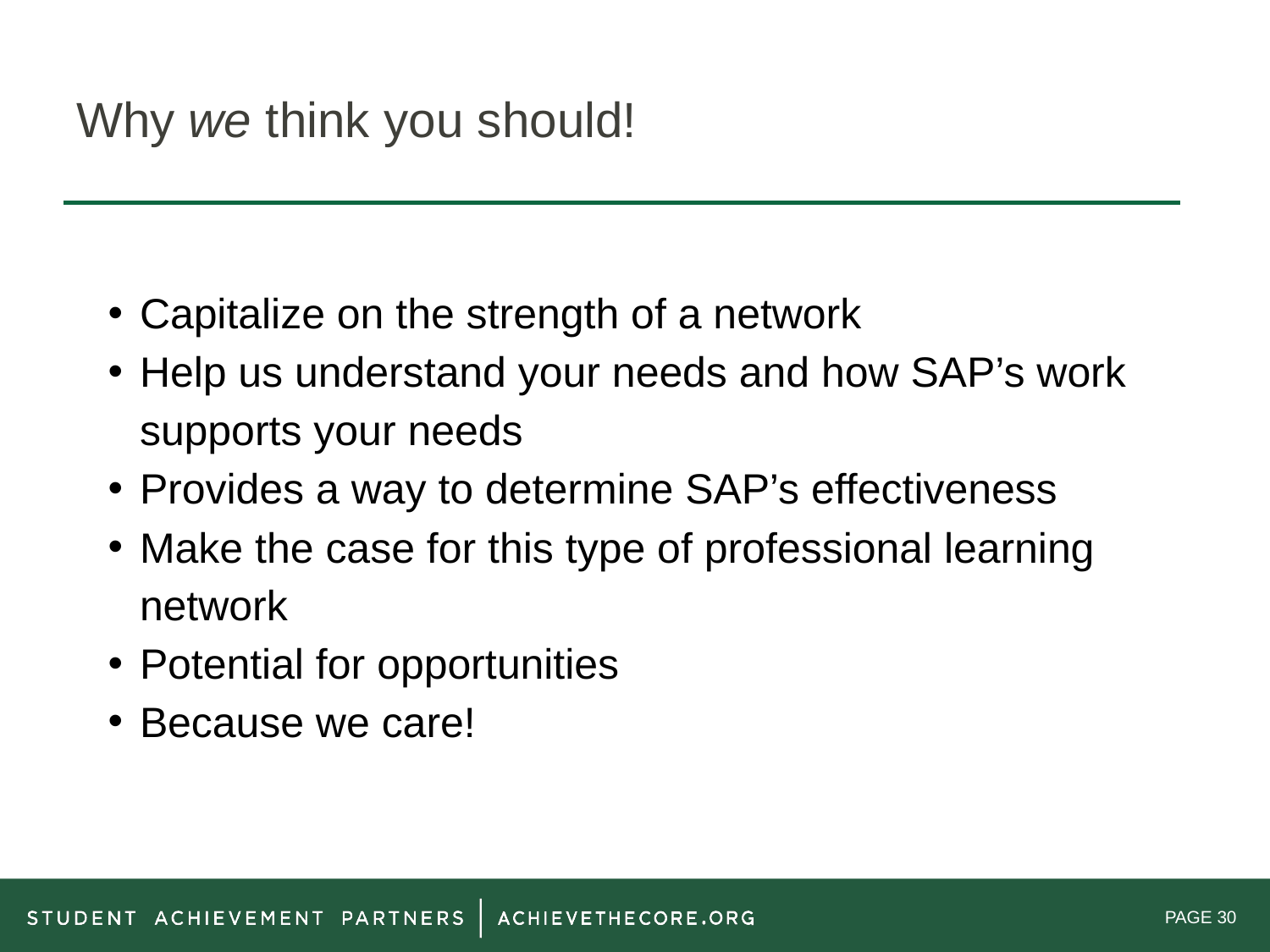

# Why we think you should!

Capitalize on the strength of a network
Help us understand your needs and how SAP’s work supports your needs
Provides a way to determine SAP’s effectiveness
Make the case for this type of professional learning network
Potential for opportunities
Because we care!